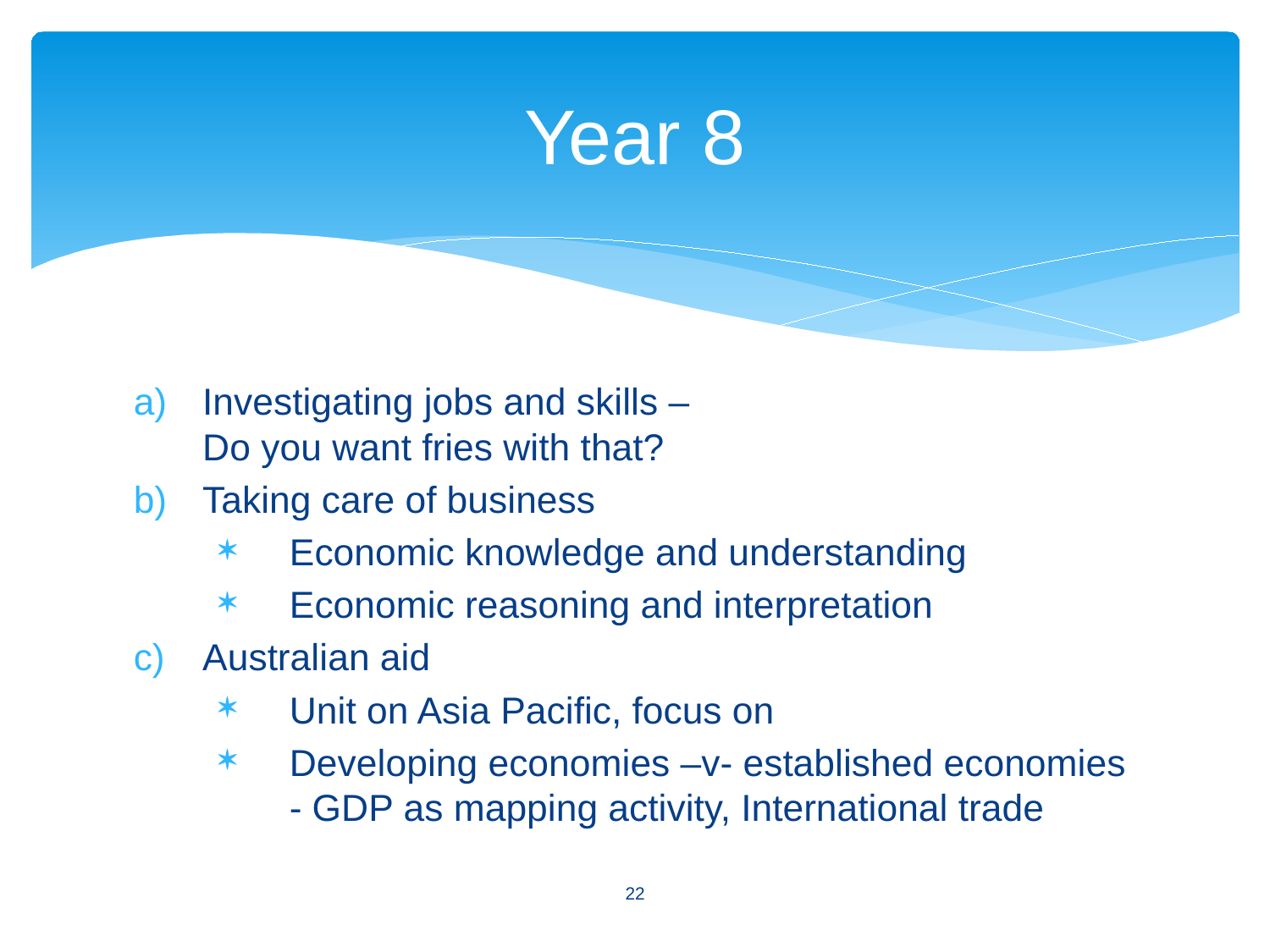

# Year 8
Investigating jobs and skills –
Do you want fries with that?
Taking care of business
Economic knowledge and understanding
Economic reasoning and interpretation
Australian aid
Unit on Asia Pacific, focus on
Developing economies –v- established economies - GDP as mapping activity, International trade
22